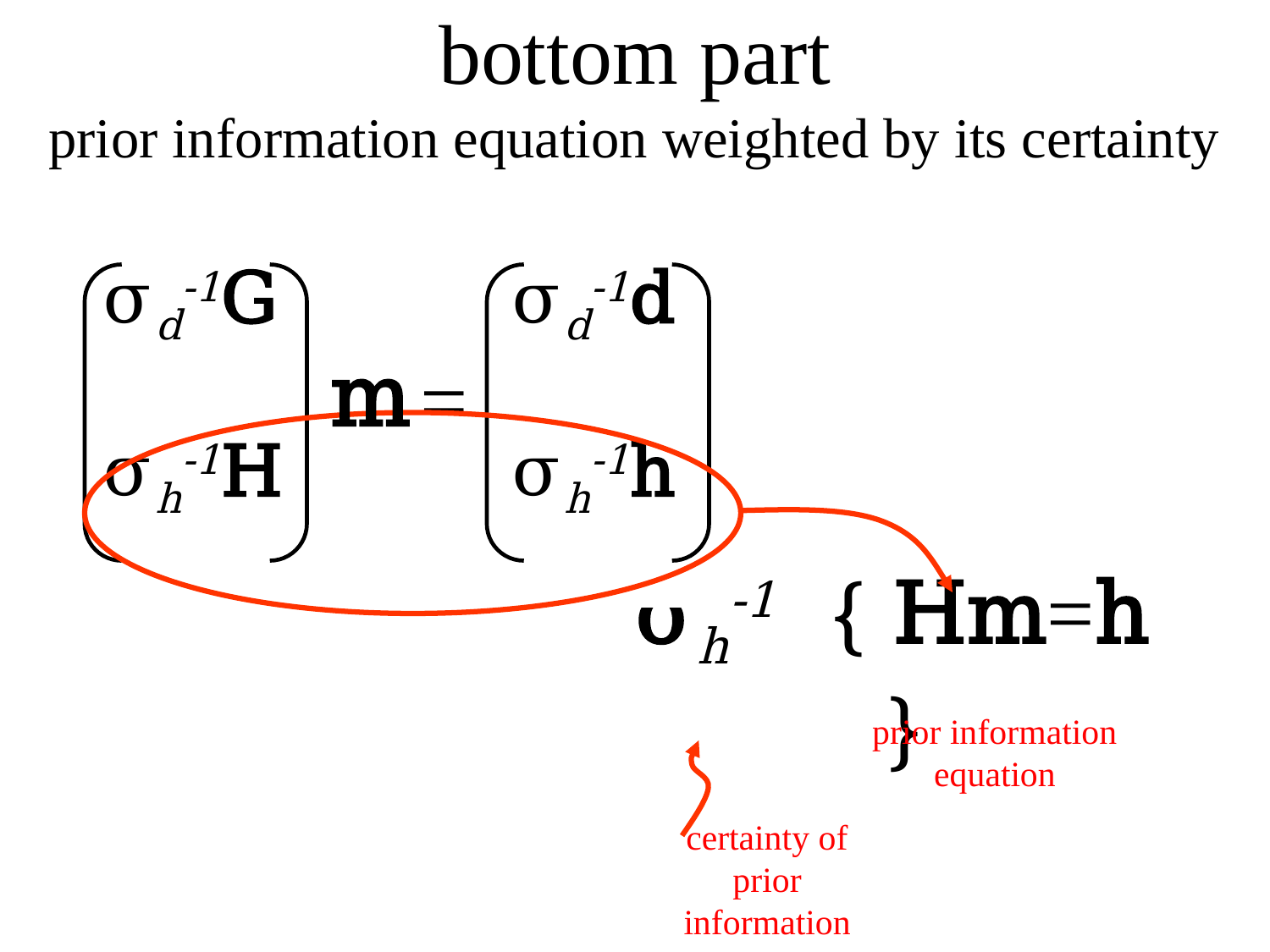

# bottom part prior information equation weighted by its certainty
=
| σd-1G |
| --- |
| σh-1H |
| σd-1d |
| --- |
| σh-1h |

m

σh-1  { Hm=h  }
prior information equation

certainty of prior information